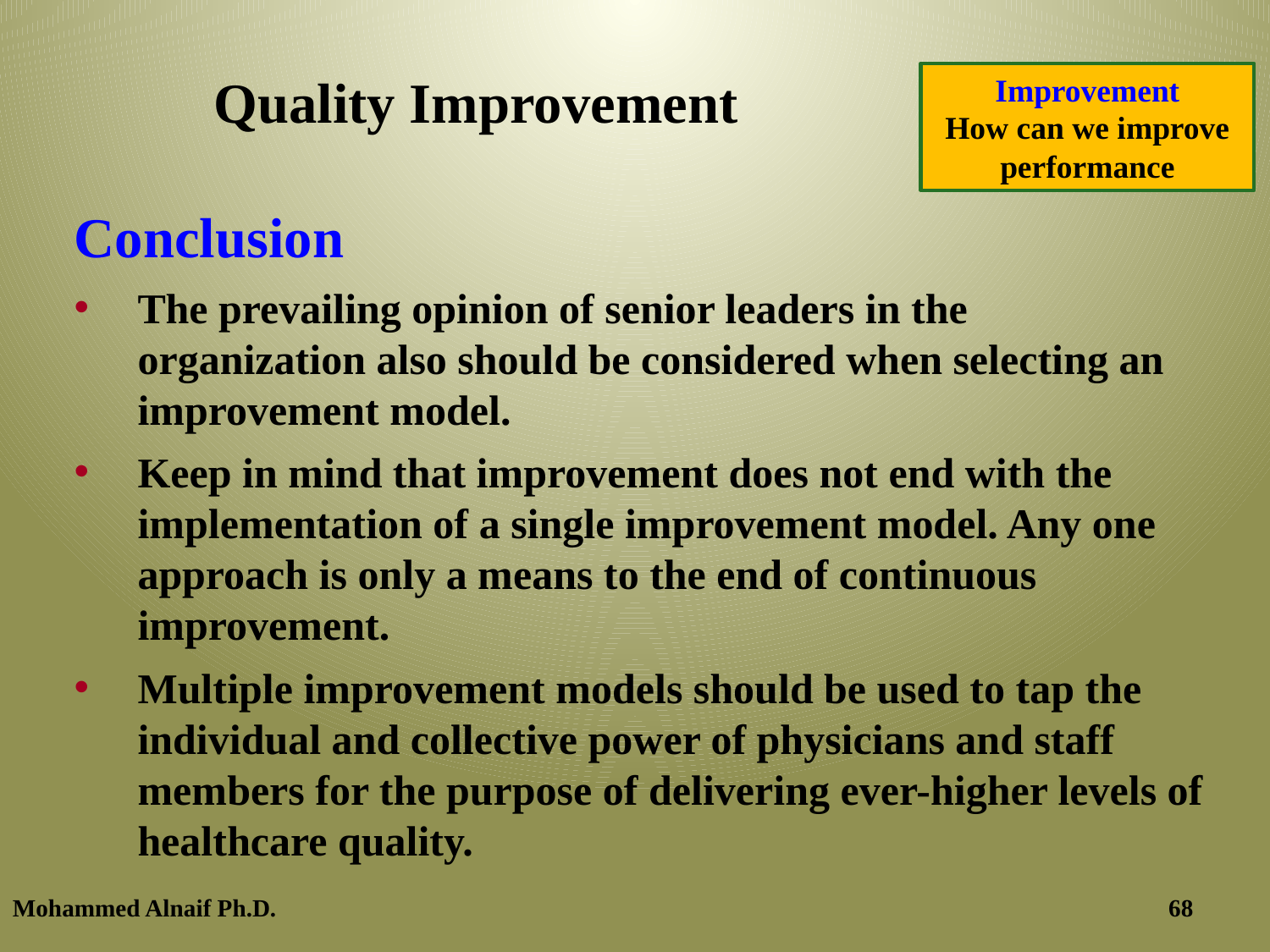

# Quality Improvement
Improvement
How can we improve performance
Conclusion
The prevailing opinion of senior leaders in the organization also should be considered when selecting an improvement model.
Keep in mind that improvement does not end with the implementation of a single improvement model. Any one approach is only a means to the end of continuous improvement.
Multiple improvement models should be used to tap the individual and collective power of physicians and staff members for the purpose of delivering ever-higher levels of healthcare quality.

Mohammed Alnaif Ph.D.
11/20/2016
68